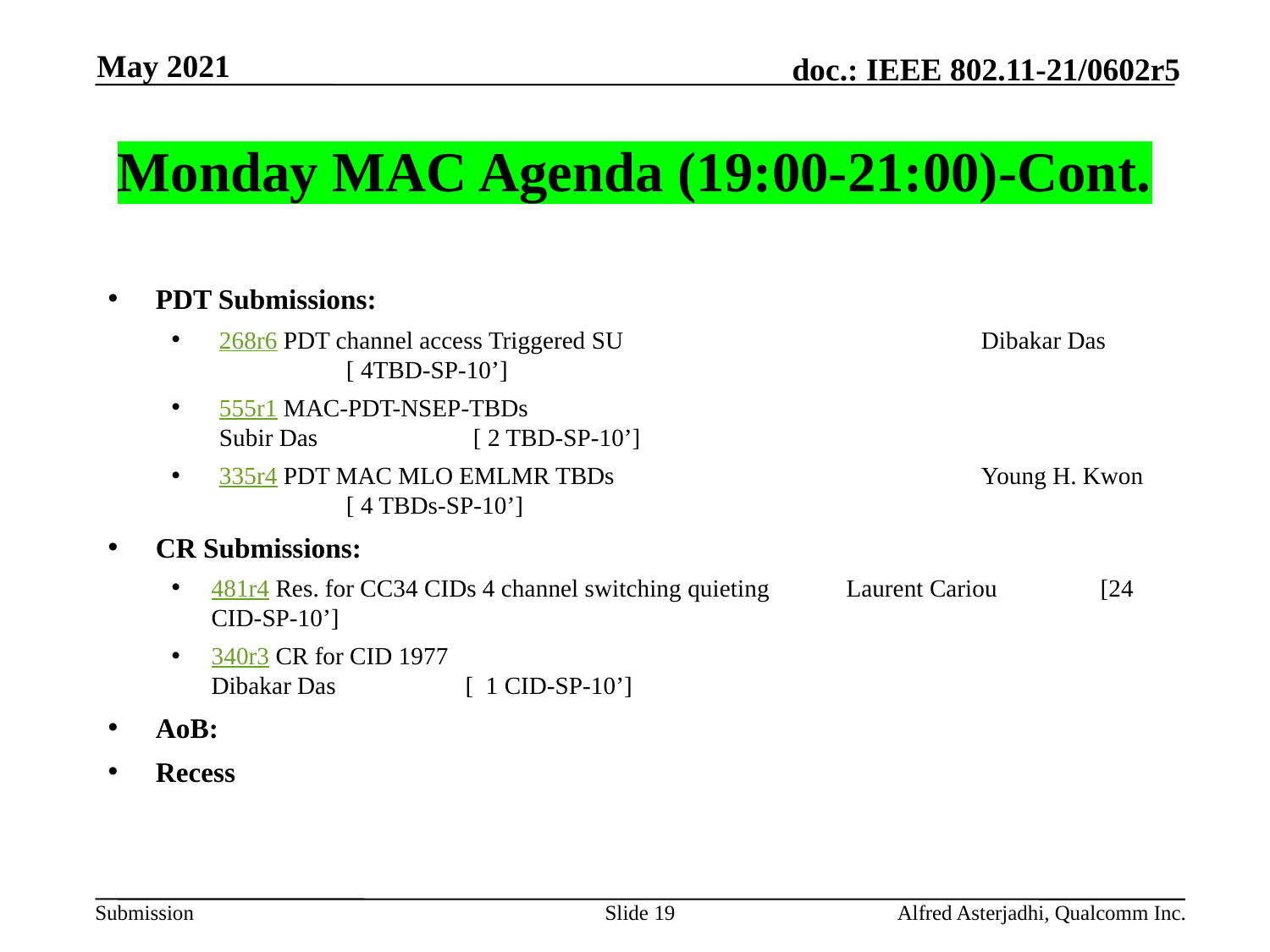

May 2021
# Monday MAC Agenda (19:00-21:00)-Cont.
PDT Submissions:
268r6 PDT channel access Triggered SU		 	Dibakar Das		[ 4TBD-SP-10’]
555r1 MAC-PDT-NSEP-TBDs			 		Subir Das		[ 2 TBD-SP-10’]
335r4 PDT MAC MLO EMLMR TBDs			Young H. Kwon	[ 4 TBDs-SP-10’]
CR Submissions:
481r4 Res. for CC34 CIDs 4 channel switching quieting	Laurent Cariou 	[24 CID-SP-10’]
340r3 CR for CID 1977						Dibakar Das     	[  1 CID-SP-10’]
AoB:
Recess

Slide 19
Alfred Asterjadhi, Qualcomm Inc.